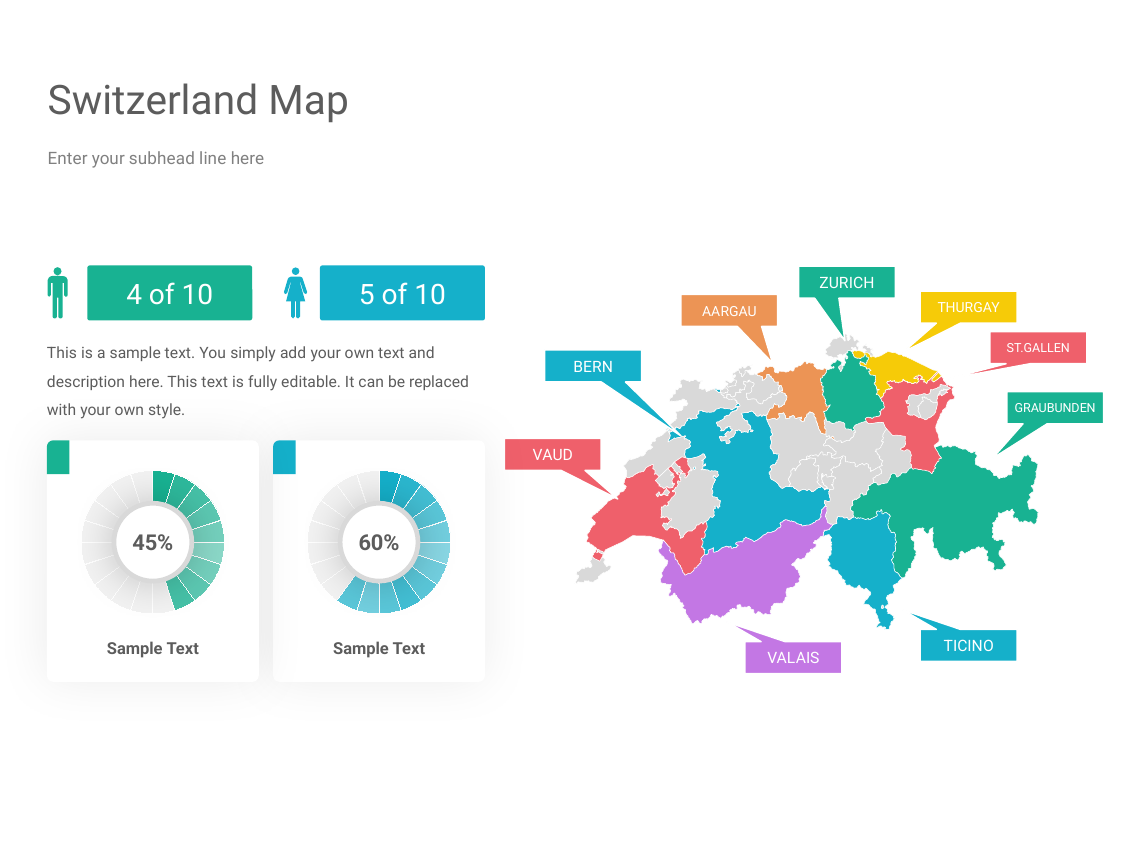

# Switzerland Map
Enter your subhead line here
4 of 10
5 of 10

ZURICH

THURGAY

AARGAU

ST.GALLEN

This is a sample text. You simply add your own text and description here. This text is fully editable. It can be replaced with your own style.

BERN

GRAUBUNDEN

VAUD

45%

60%

TICINO
Sample Text
Sample Text

VALAIS